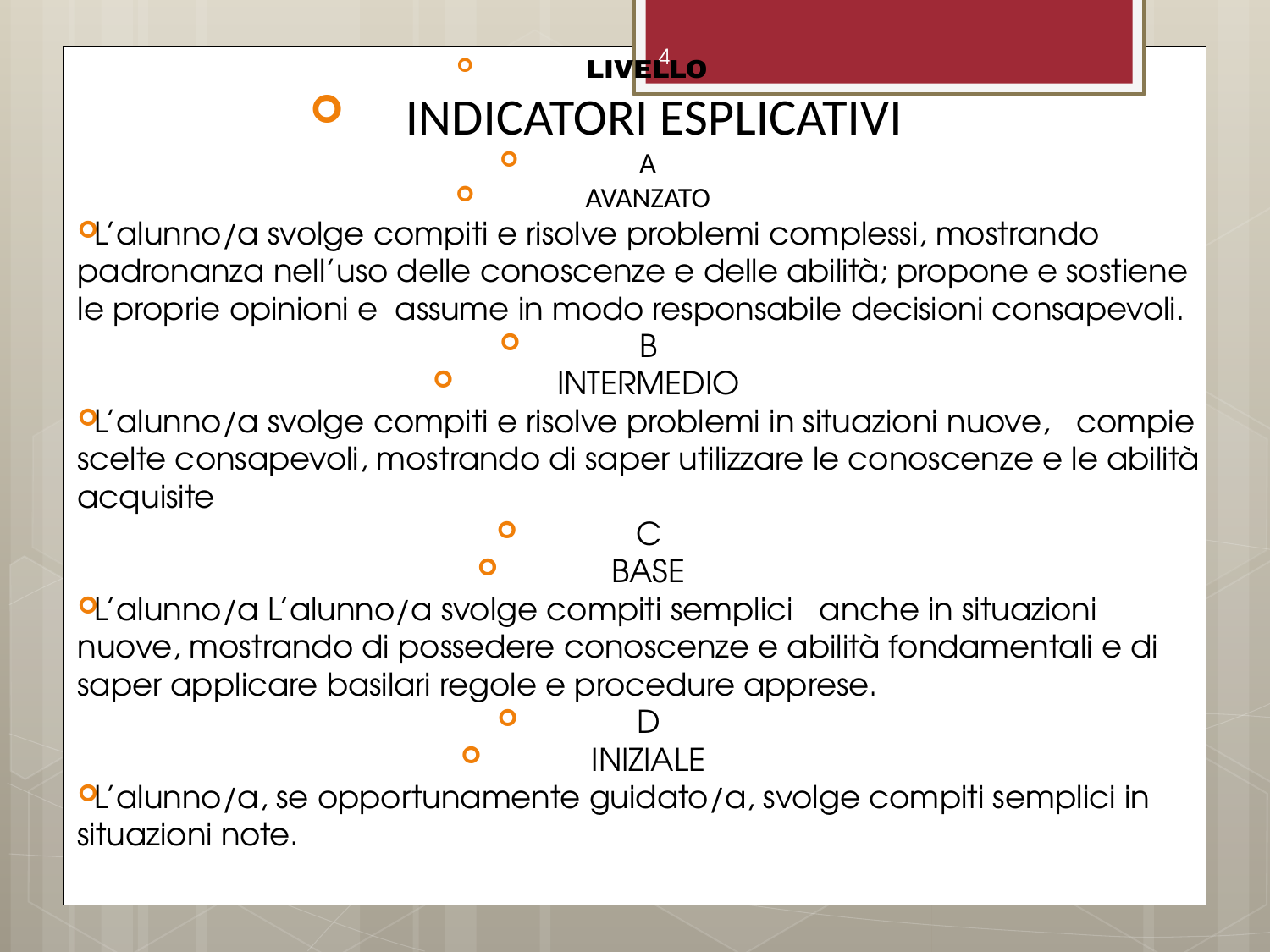

4
LIVELLO
INDICATORI ESPLICATIVI
A
AVANZATO
L’alunno/a svolge compiti e risolve problemi complessi, mostrando padronanza nell’uso delle conoscenze e delle abilità; propone e sostiene le proprie opinioni e  assume in modo responsabile decisioni consapevoli.
B
INTERMEDIO
L’alunno/a svolge compiti e risolve problemi in situazioni nuove,   compie scelte consapevoli, mostrando di saper utilizzare le conoscenze e le abilità acquisite
C
BASE
L’alunno/a L’alunno/a svolge compiti semplici   anche in situazioni nuove, mostrando di possedere conoscenze e abilità fondamentali e di saper applicare basilari regole e procedure apprese.
D
INIZIALE
L’alunno/a, se opportunamente guidato/a, svolge compiti semplici in situazioni note.

#